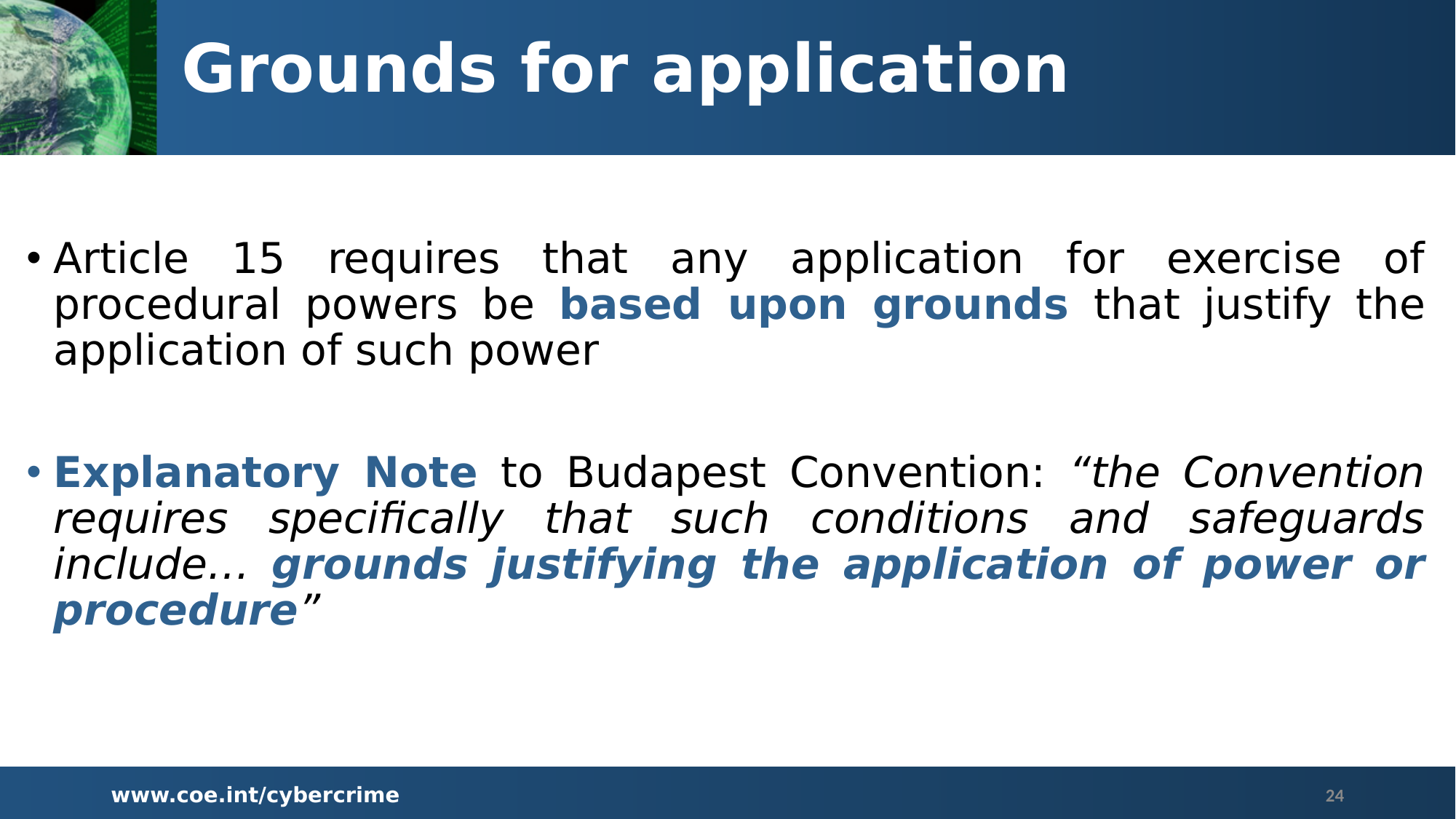

# Grounds for application

Article 15 requires that any application for exercise of procedural powers be based upon grounds that justify the application of such power

Explanatory Note to Budapest Convention: “the Convention requires specifically that such conditions and safeguards include… grounds justifying the application of power or procedure”
www.coe.int/cybercrime
24